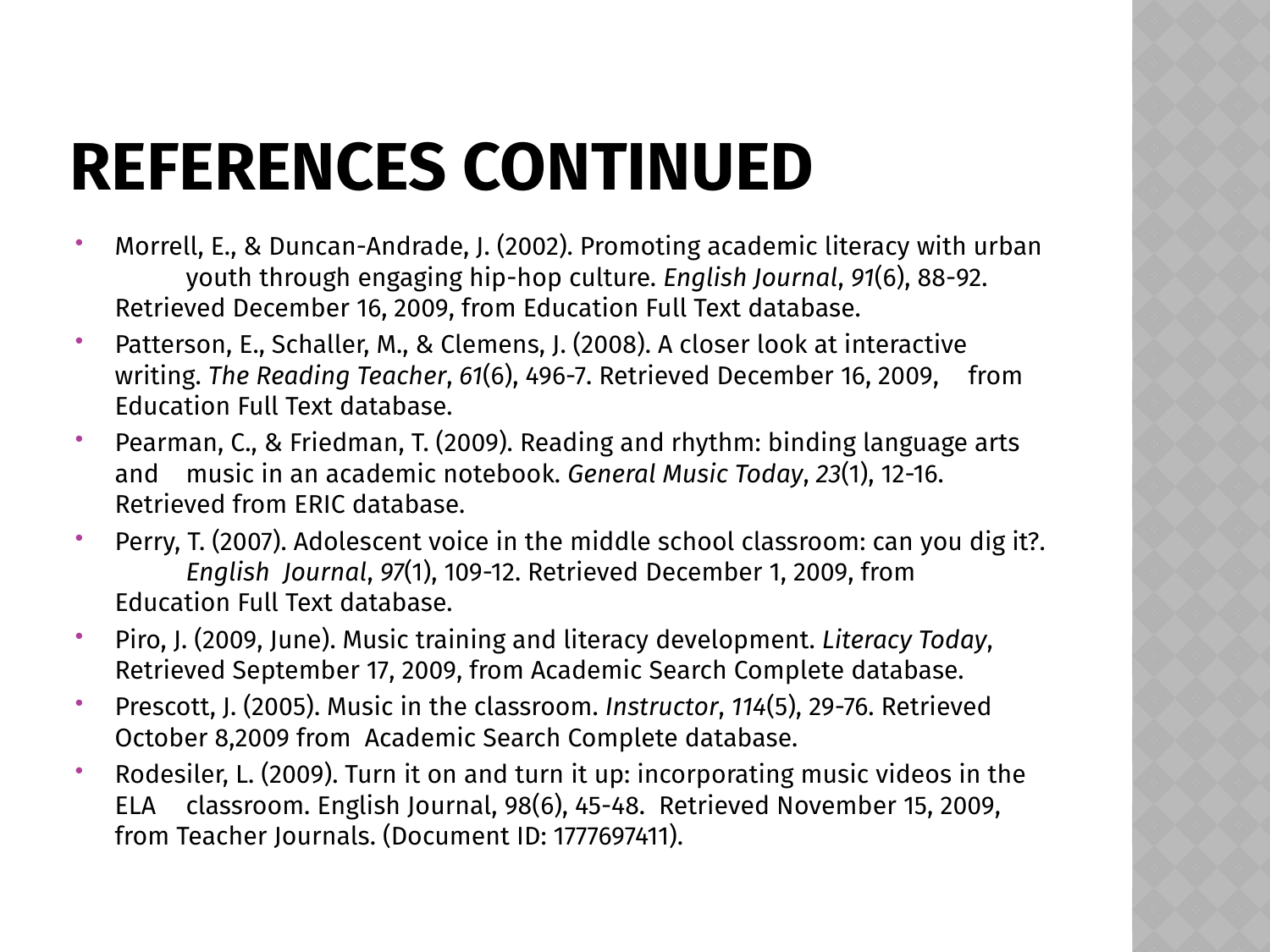

# References continued
Morrell, E., & Duncan-Andrade, J. (2002). Promoting academic literacy with urban 	youth through engaging hip-hop culture. English Journal, 91(6), 88-92. 	Retrieved December 16, 2009, from Education Full Text database.
Patterson, E., Schaller, M., & Clemens, J. (2008). A closer look at interactive 	writing. The Reading Teacher, 61(6), 496-7. Retrieved December 16, 2009, 	from Education Full Text database.
Pearman, C., & Friedman, T. (2009). Reading and rhythm: binding language arts and 	music in an academic notebook. General Music Today, 23(1), 12-16. 	Retrieved from ERIC database.
Perry, T. (2007). Adolescent voice in the middle school classroom: can you dig it?. 	English  Journal, 97(1), 109-12. Retrieved December 1, 2009, from 	Education Full Text database.
Piro, J. (2009, June). Music training and literacy development. Literacy Today, 	Retrieved September 17, 2009, from Academic Search Complete database.
Prescott, J. (2005). Music in the classroom. Instructor, 114(5), 29-76. Retrieved 	October 8,2009 from  Academic Search Complete database.
Rodesiler, L. (2009). Turn it on and turn it up: incorporating music videos in the ELA 	classroom. English Journal, 98(6), 45-48.  Retrieved November 15, 2009, 	from Teacher Journals. (Document ID: 1777697411).